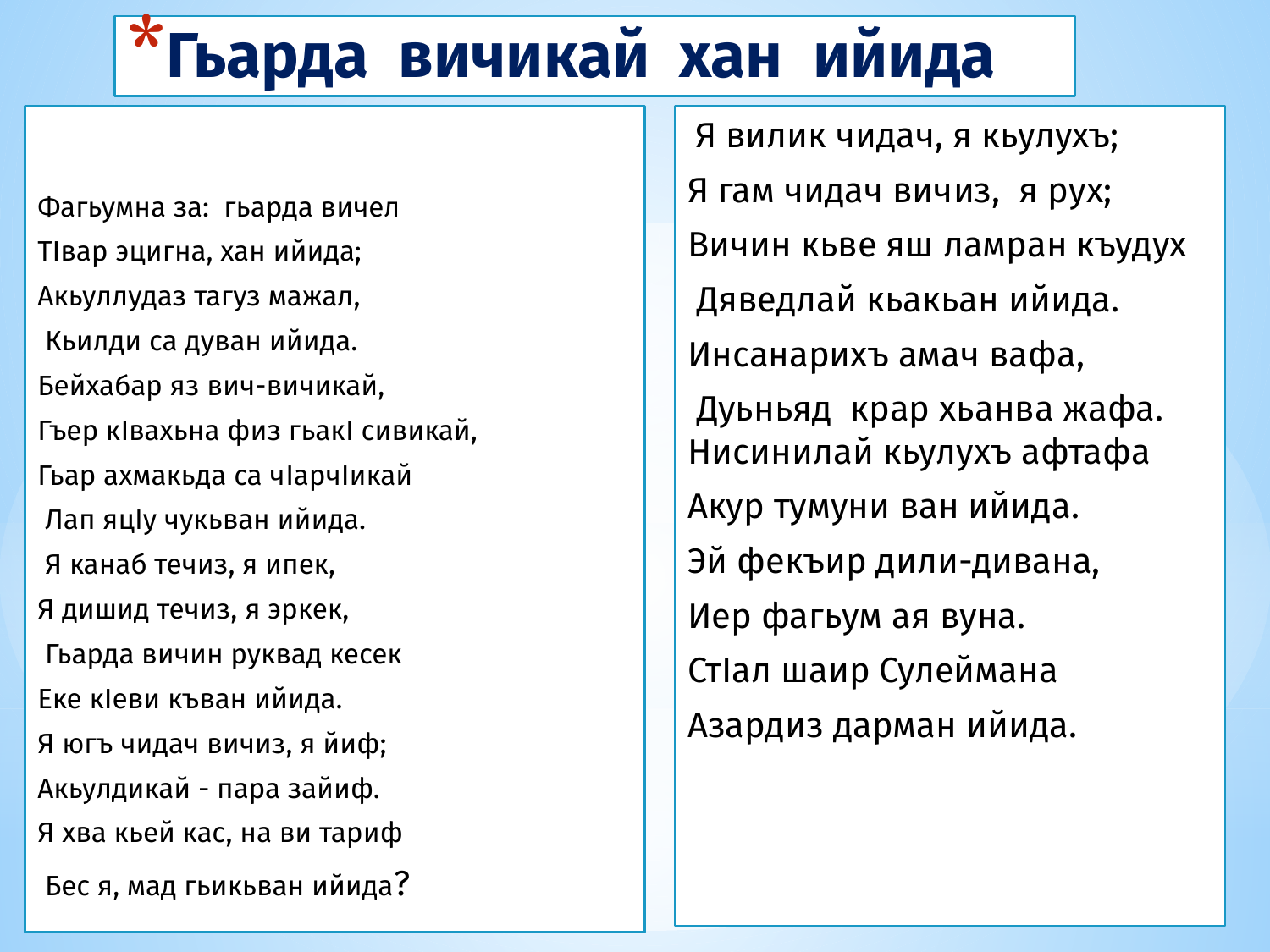

# Гьарда  вичикай  хан  ийида

Фагьумна за:  гьарда вичел
ТIвар эцигна, хан ийида;
Акьуллудаз тагуз мажал,
 Кьилди са дуван ийида.
Бейхабар яз вич-вичикай,
Гъер кIвахьна физ гьакI сивикай,
Гьар ахмакьда са чIарчIикай
 Лап яцIу чукьван ийида.
 Я канаб течиз, я ипек,
Я дишид течиз, я эркек,
 Гьарда вичин руквад кесек
Еке кIеви къван ийида.
Я югъ чидач вичиз, я йиф;
Акьулдикай - пара зайиф.
Я хва кьей кас, на ви тариф
 Бес я, мад гьикьван ийида?
 Я вилик чидач, я кьулухъ;
Я гам чидач вичиз,  я рух;
Вичин кьве яш ламран къудух
 Дяведлай кьакьан ийида.
Инсанарихъ амач вафа,
 Дуьньяд  крар хьанва жафа. Нисинилай кьулухъ афтафа
Акур тумуни ван ийида.
Эй фекъир дили-дивана,
Иер фагьум ая вуна.
СтIал шаир Сулеймана
Азардиз дарман ийида.